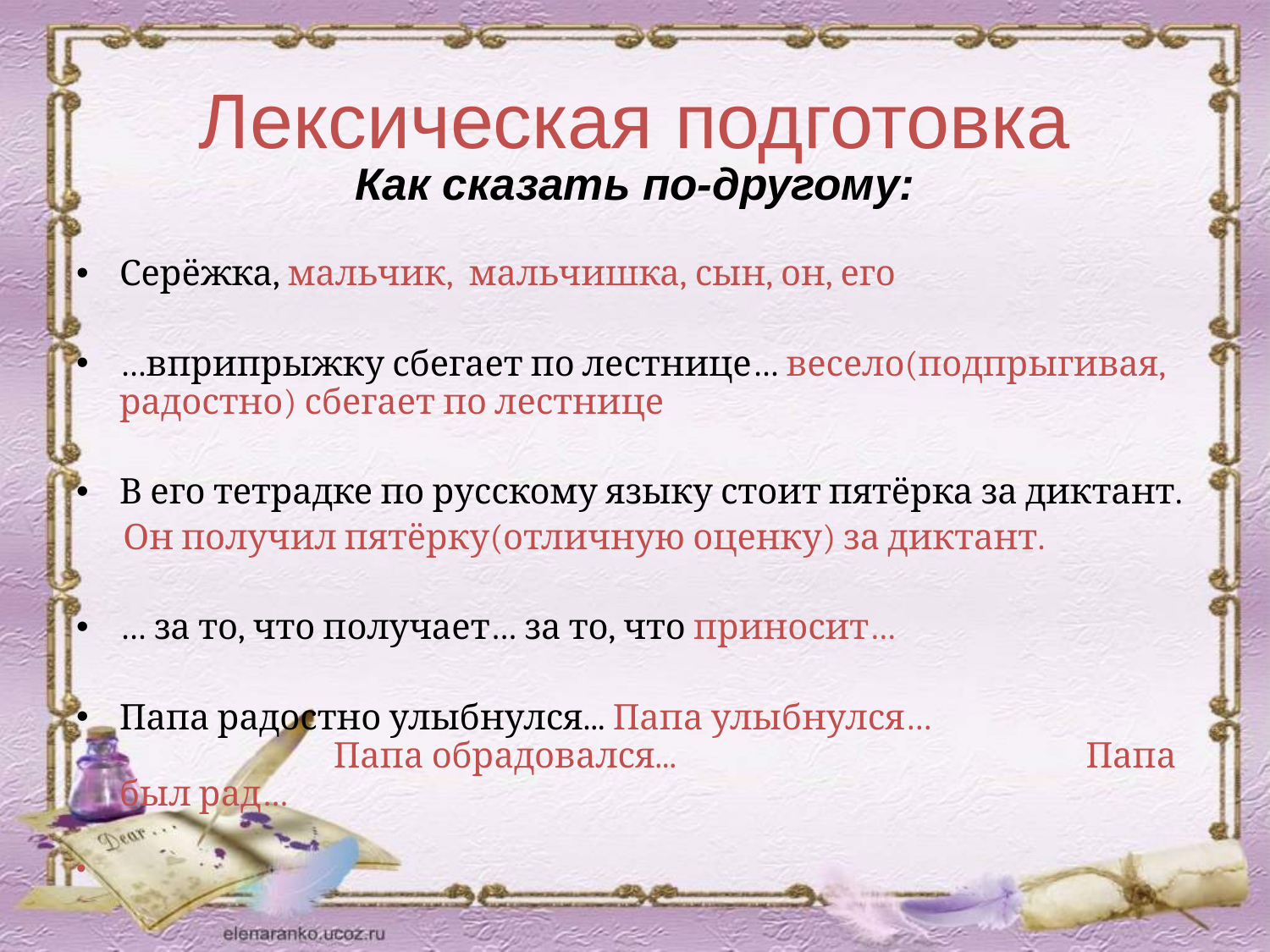

# Лексическая подготовка
Как сказать по-другому:

Серёжка, мальчик,  мальчишка, сын, он, его

…вприпрыжку сбегает по лестнице… весело(подпрыгивая, радостно) сбегает по лестнице

В его тетрадке по русскому языку стоит пятёрка за диктант.
      Он получил пятёрку(отличную оценку) за диктант.

… за то, что получает… за то, что приносит…

Папа радостно улыбнулся... Папа улыбнулся… 					         	   Папа обрадовался... 					                  Папа был рад…